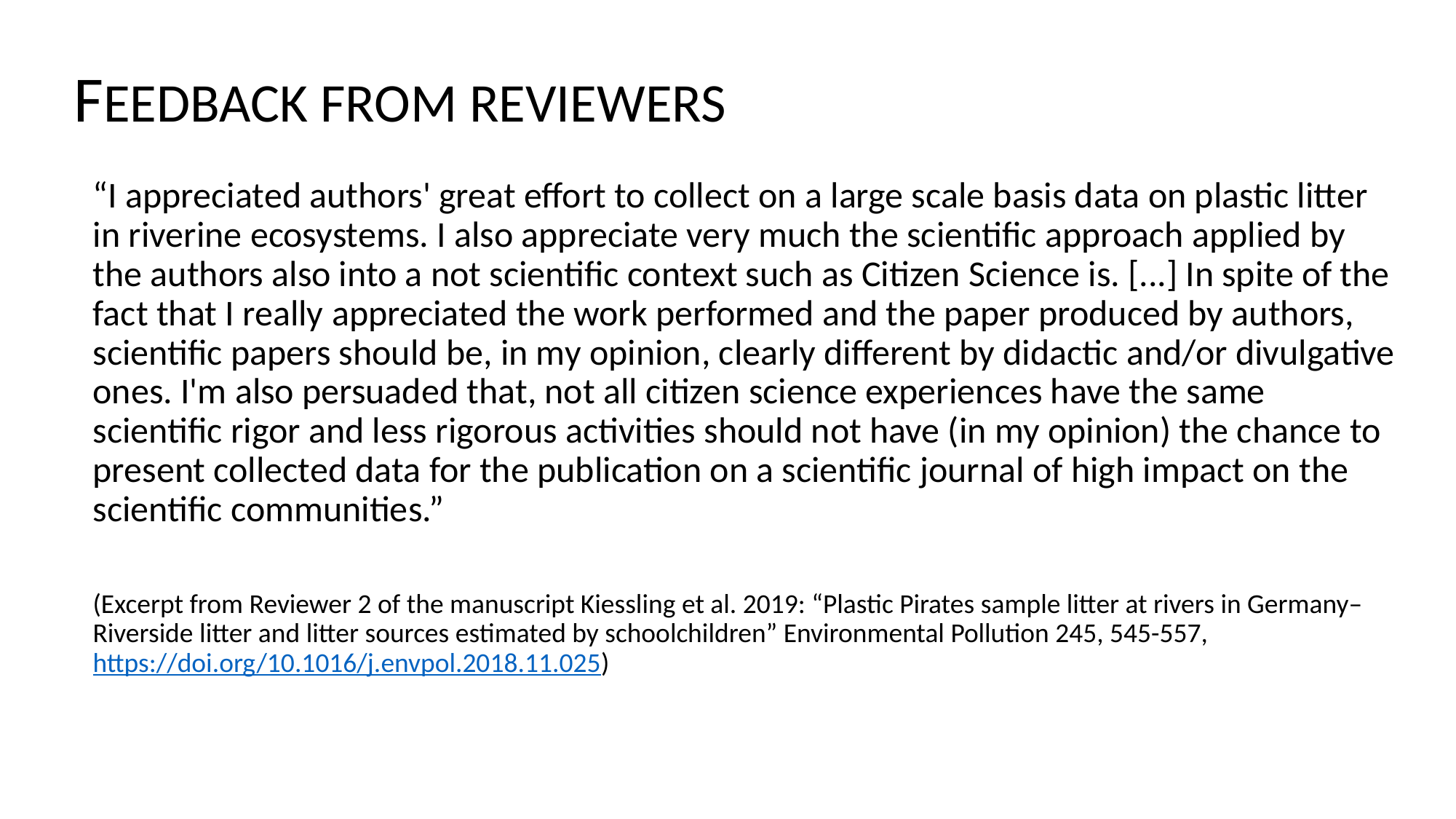

FEEDBACK FROM REVIEWERS
“I appreciated authors' great effort to collect on a large scale basis data on plastic litter in riverine ecosystems. I also appreciate very much the scientific approach applied by the authors also into a not scientific context such as Citizen Science is. [...] In spite of the fact that I really appreciated the work performed and the paper produced by authors, scientific papers should be, in my opinion, clearly different by didactic and/or divulgative ones. I'm also persuaded that, not all citizen science experiences have the same scientific rigor and less rigorous activities should not have (in my opinion) the chance to present collected data for the publication on a scientific journal of high impact on the scientific communities.”

(Excerpt from Reviewer 2 of the manuscript Kiessling et al. 2019: “Plastic Pirates sample litter at rivers in Germany–Riverside litter and litter sources estimated by schoolchildren” Environmental Pollution 245, 545-557, https://doi.org/10.1016/j.envpol.2018.11.025)